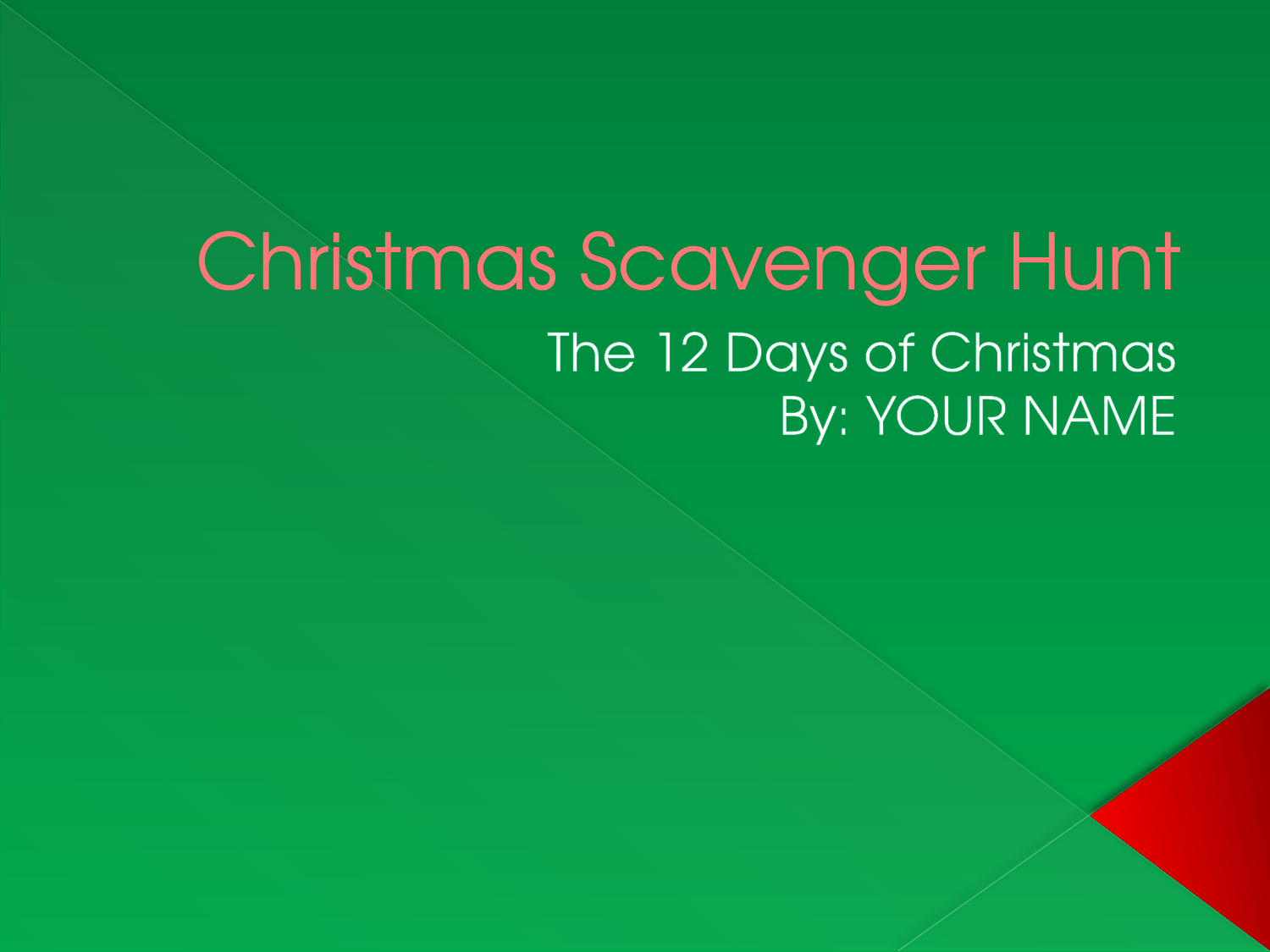

# Christmas Scavenger Hunt
The 12 Days of Christmas
By: YOUR NAME